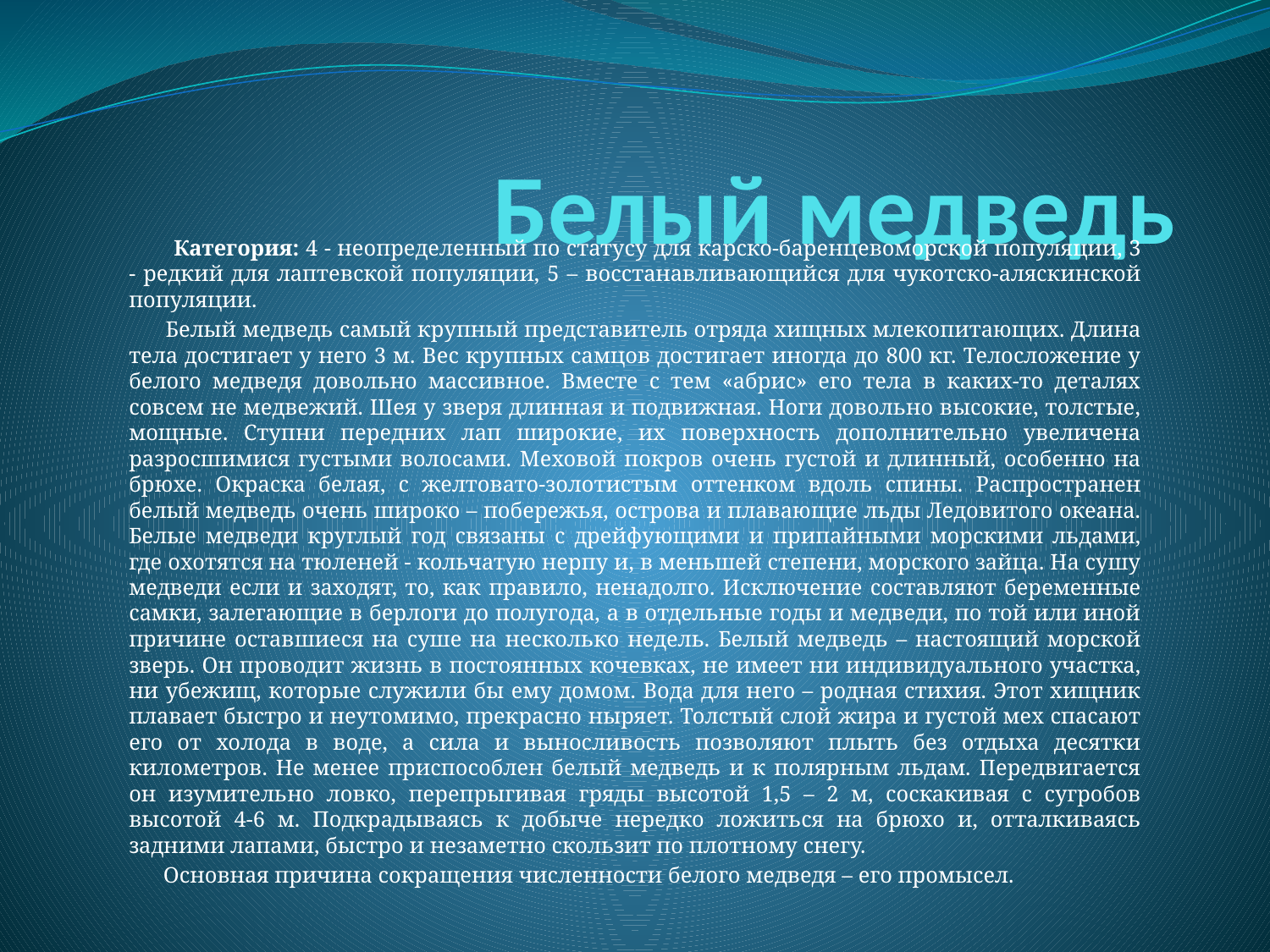

# Белый медведь
       Категория: 4 - неопределенный по статусу для карско-баренцевоморской популяции, 3 - редкий для лаптевской популяции, 5 – восстанавливающийся для чукотско-аляскинской популяции.
      Белый медведь самый крупный представитель отряда хищных млекопитающих. Длина тела достигает у него 3 м. Вес крупных самцов достигает иногда до 800 кг. Телосложение у белого медведя довольно массивное. Вместе с тем «абрис» его тела в каких-то деталях совсем не медвежий. Шея у зверя длинная и подвижная. Ноги довольно высокие, толстые, мощные. Ступни передних лап широкие, их поверхность дополнительно увеличена разросшимися густыми волосами. Меховой покров очень густой и длинный, особенно на брюхе. Окраска белая, с желтовато-золотистым оттенком вдоль спины. Распространен белый медведь очень широко – побережья, острова и плавающие льды Ледовитого океана. Белые медведи круглый год связаны с дрейфующими и припайными морскими льдами, где охотятся на тюленей - кольчатую нерпу и, в меньшей степени, морского зайца. На сушу медведи если и заходят, то, как правило, ненадолго. Исключение составляют беременные самки, залегающие в берлоги до полугода, а в отдельные годы и медведи, по той или иной причине оставшиеся на суше на несколько недель. Белый медведь – настоящий морской зверь. Он проводит жизнь в постоянных кочевках, не имеет ни индивидуального участка, ни убежищ, которые служили бы ему домом. Вода для него – родная стихия. Этот хищник плавает быстро и неутомимо, прекрасно ныряет. Толстый слой жира и густой мех спасают его от холода в воде, а сила и выносливость позволяют плыть без отдыха десятки километров. Не менее приспособлен белый медведь и к полярным льдам. Передвигается он изумительно ловко, перепрыгивая гряды высотой 1,5 – 2 м, соскакивая с сугробов высотой 4-6 м. Подкрадываясь к добыче нередко ложиться на брюхо и, отталкиваясь задними лапами, быстро и незаметно скользит по плотному снегу.
      Основная причина сокращения численности белого медведя – его промысел.